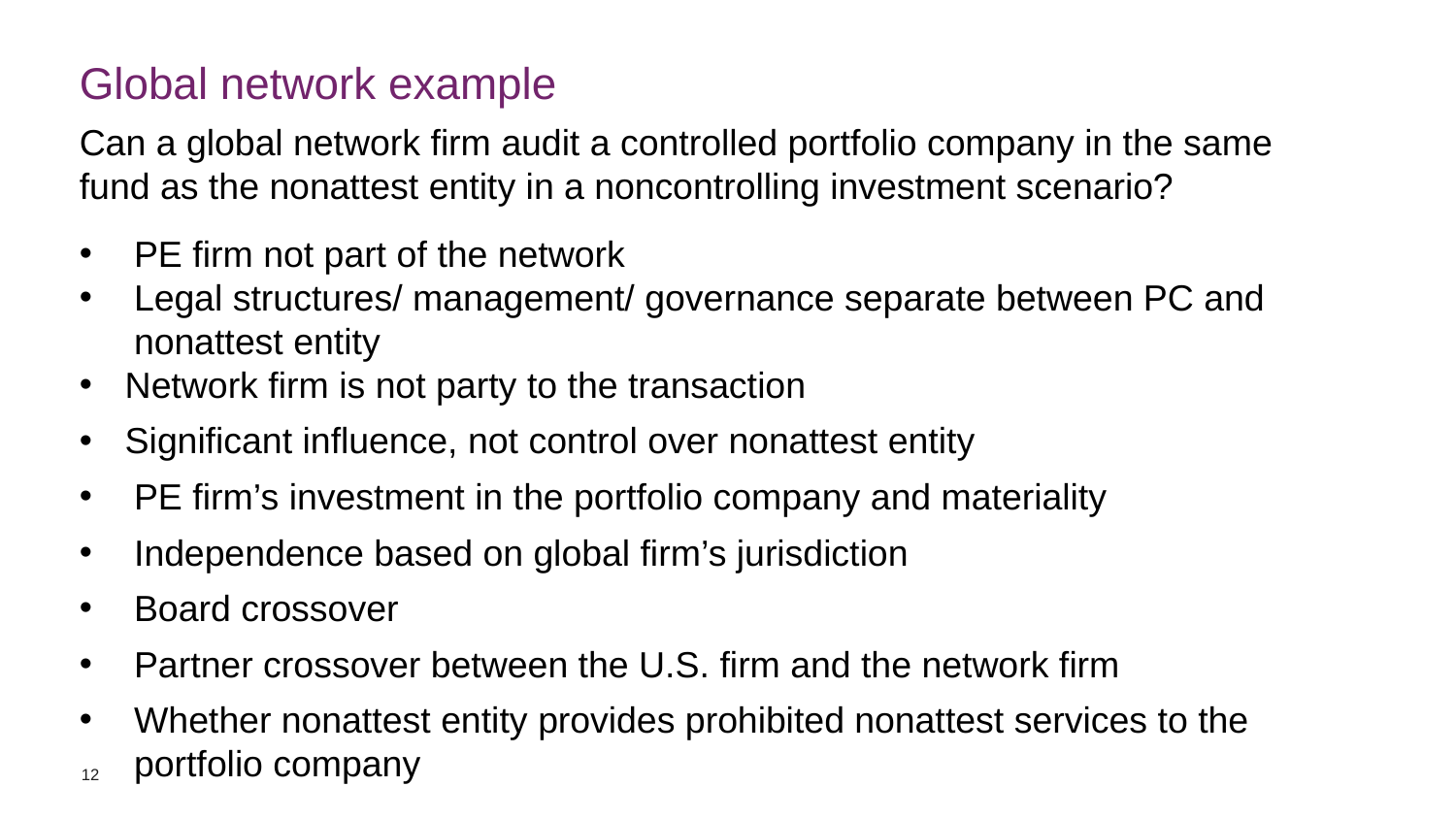

# Global network example
Can a global network firm audit a controlled portfolio company in the same fund as the nonattest entity in a noncontrolling investment scenario?
PE firm not part of the network
Legal structures/ management/ governance separate between PC and nonattest entity
Network firm is not party to the transaction
Significant influence, not control over nonattest entity
PE firm’s investment in the portfolio company and materiality
Independence based on global firm’s jurisdiction
Board crossover
Partner crossover between the U.S. firm and the network firm
Whether nonattest entity provides prohibited nonattest services to the portfolio company

12